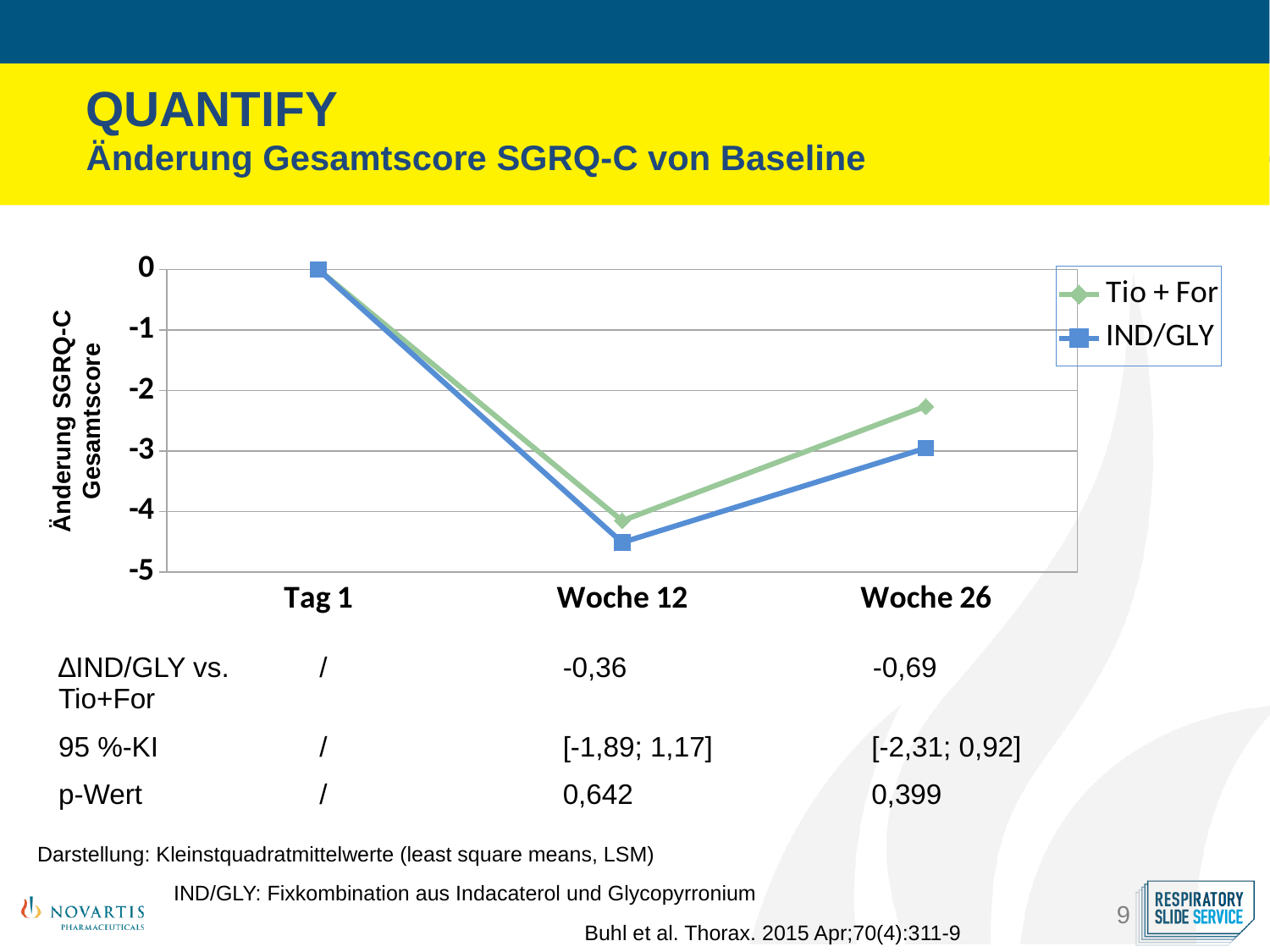

QUANTIFY
Änderung Gesamtscore SGRQ-C von Baseline
Änderung SGRQ-C Gesamtscore

### Chart

| Category | Tio + For | IND/GLY |
|---|---|---|
| Tag 1 | 0.0 | 0.0 |
| Woche 12 | -4.15 | -4.51 |
| Woche 26 | -2.26 | -2.95 |
| ∆IND/GLY vs. Tio+For | / | -0,36 | -0,69 |
| --- | --- | --- | --- |
| 95 %-KI | / | [-1,89; 1,17] | [-2,31; 0,92] |
| p-Wert | / | 0,642 | 0,399 |
Darstellung: Kleinstquadratmittelwerte (least square means, LSM)
IND/GLY: Fixkombination aus Indacaterol und Glycopyrronium
Buhl et al. Thorax. 2015 Apr;70(4):311-9